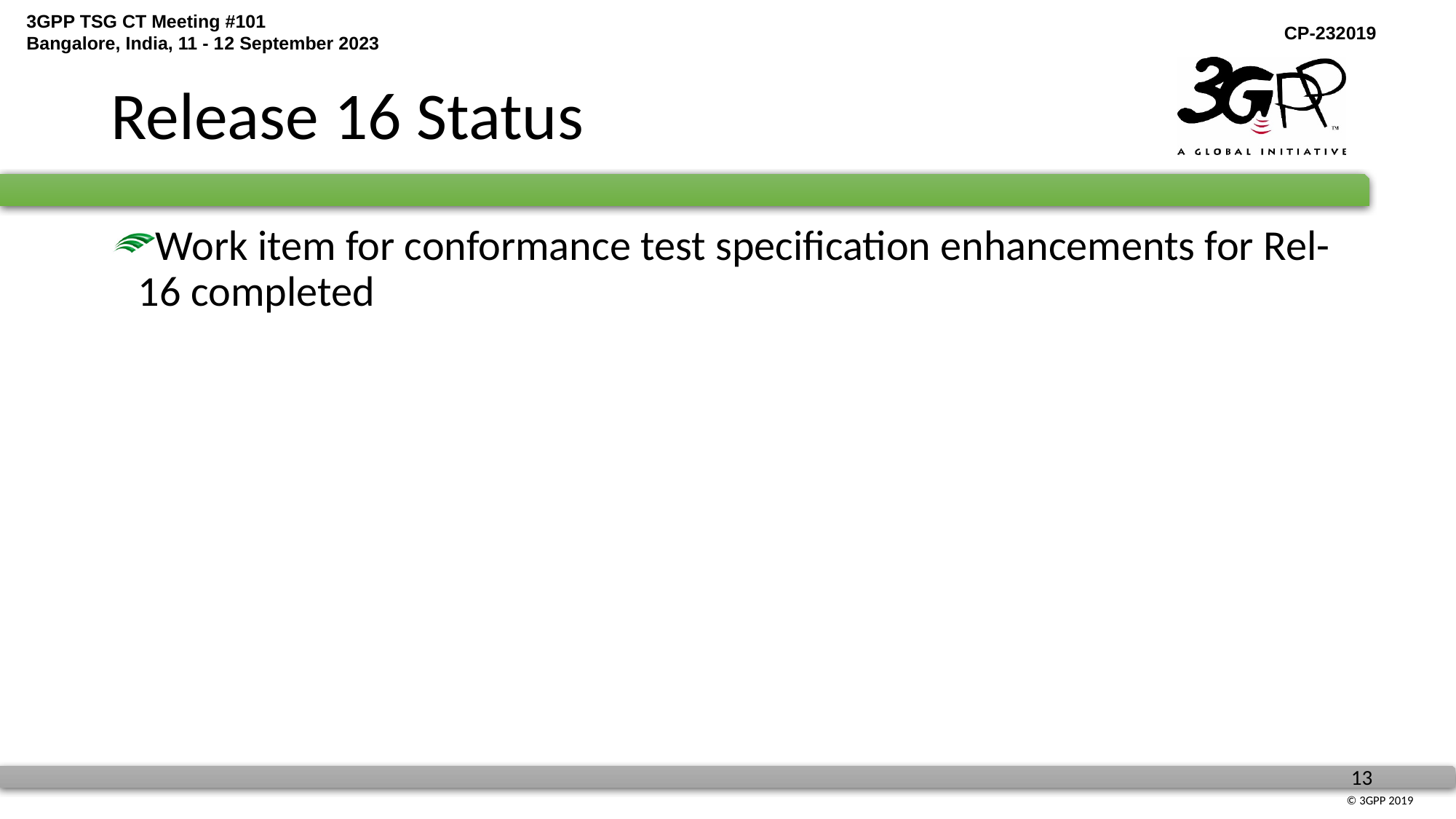

# Release 16 Status
Work item for conformance test specification enhancements for Rel-16 completed